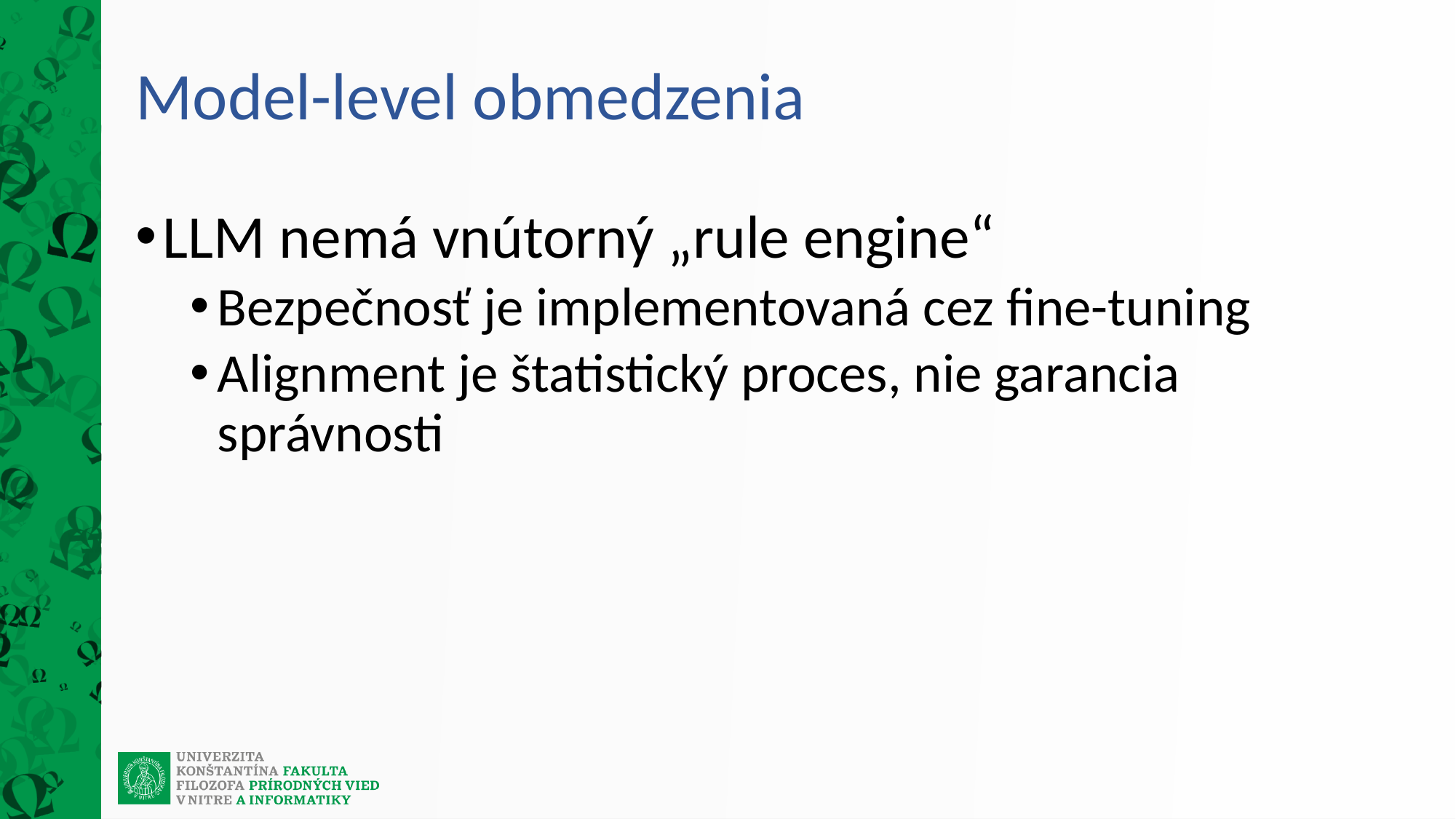

# Model-level obmedzenia
LLM nemá vnútorný „rule engine“
Bezpečnosť je implementovaná cez fine-tuning
Alignment je štatistický proces, nie garancia správnosti